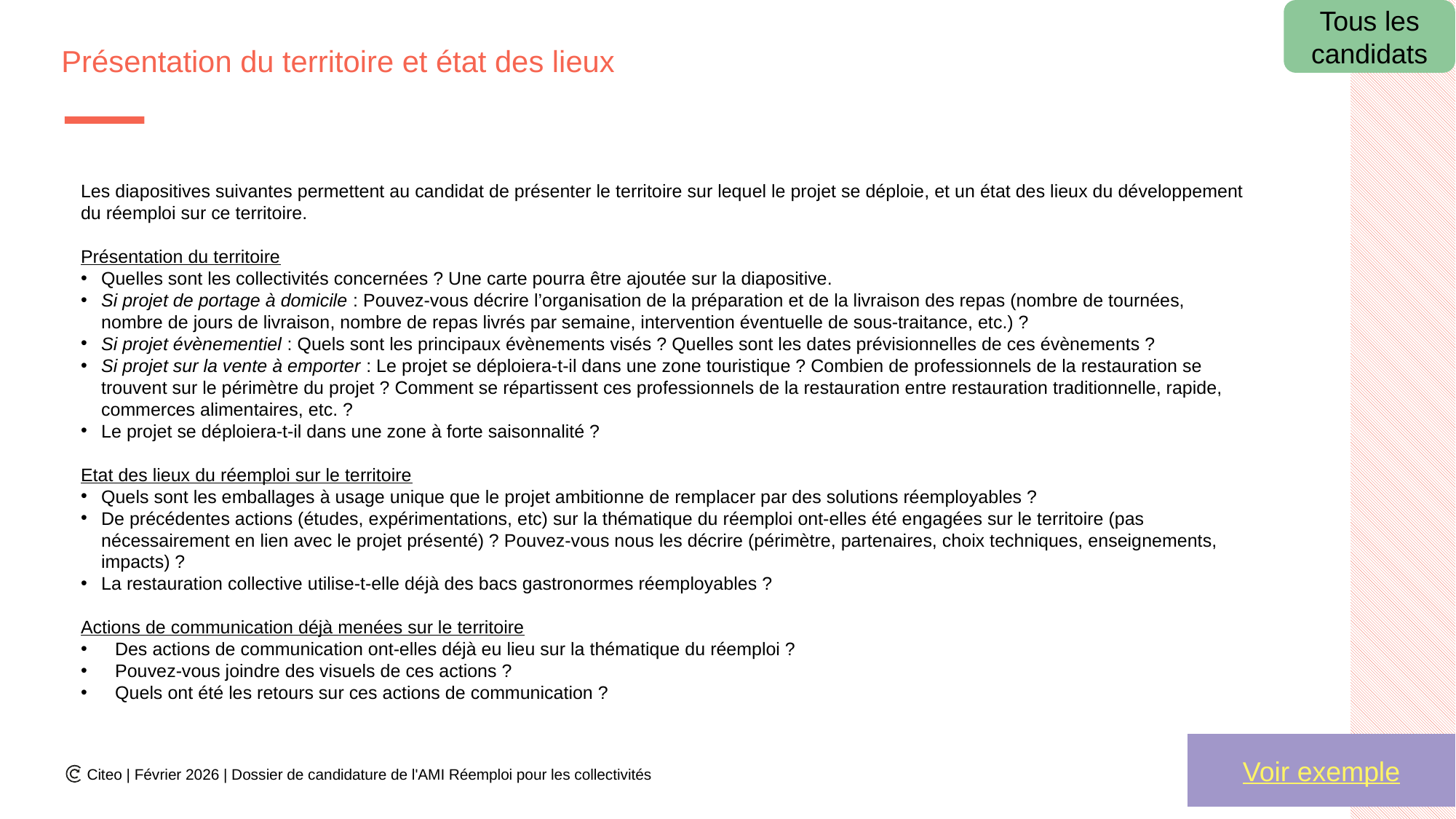

Tous les candidats

# Présentation du territoire et état des lieux
Les diapositives suivantes permettent au candidat de présenter le territoire sur lequel le projet se déploie, et un état des lieux du développement du réemploi sur ce territoire.

Présentation du territoire
Quelles sont les collectivités concernées ? Une carte pourra être ajoutée sur la diapositive.
Si projet de portage à domicile : Pouvez-vous décrire l’organisation de la préparation et de la livraison des repas (nombre de tournées, nombre de jours de livraison, nombre de repas livrés par semaine, intervention éventuelle de sous-traitance, etc.) ?
Si projet évènementiel : Quels sont les principaux évènements visés ? Quelles sont les dates prévisionnelles de ces évènements ?
Si projet sur la vente à emporter : Le projet se déploiera-t-il dans une zone touristique ? Combien de professionnels de la restauration se trouvent sur le périmètre du projet ? Comment se répartissent ces professionnels de la restauration entre restauration traditionnelle, rapide, commerces alimentaires, etc. ?
Le projet se déploiera-t-il dans une zone à forte saisonnalité ?

Etat des lieux du réemploi sur le territoire
Quels sont les emballages à usage unique que le projet ambitionne de remplacer par des solutions réemployables ?
De précédentes actions (études, expérimentations, etc) sur la thématique du réemploi ont-elles été engagées sur le territoire (pas nécessairement en lien avec le projet présenté) ? Pouvez-vous nous les décrire (périmètre, partenaires, choix techniques, enseignements, impacts) ?
La restauration collective utilise-t-elle déjà des bacs gastronormes réemployables ?

Actions de communication déjà menées sur le territoire
Des actions de communication ont-elles déjà eu lieu sur la thématique du réemploi ?
Pouvez-vous joindre des visuels de ces actions ?
Quels ont été les retours sur ces actions de communication ?
Voir exemple
Citeo | Février 2026 | Dossier de candidature de l'AMI Réemploi pour les collectivités
4